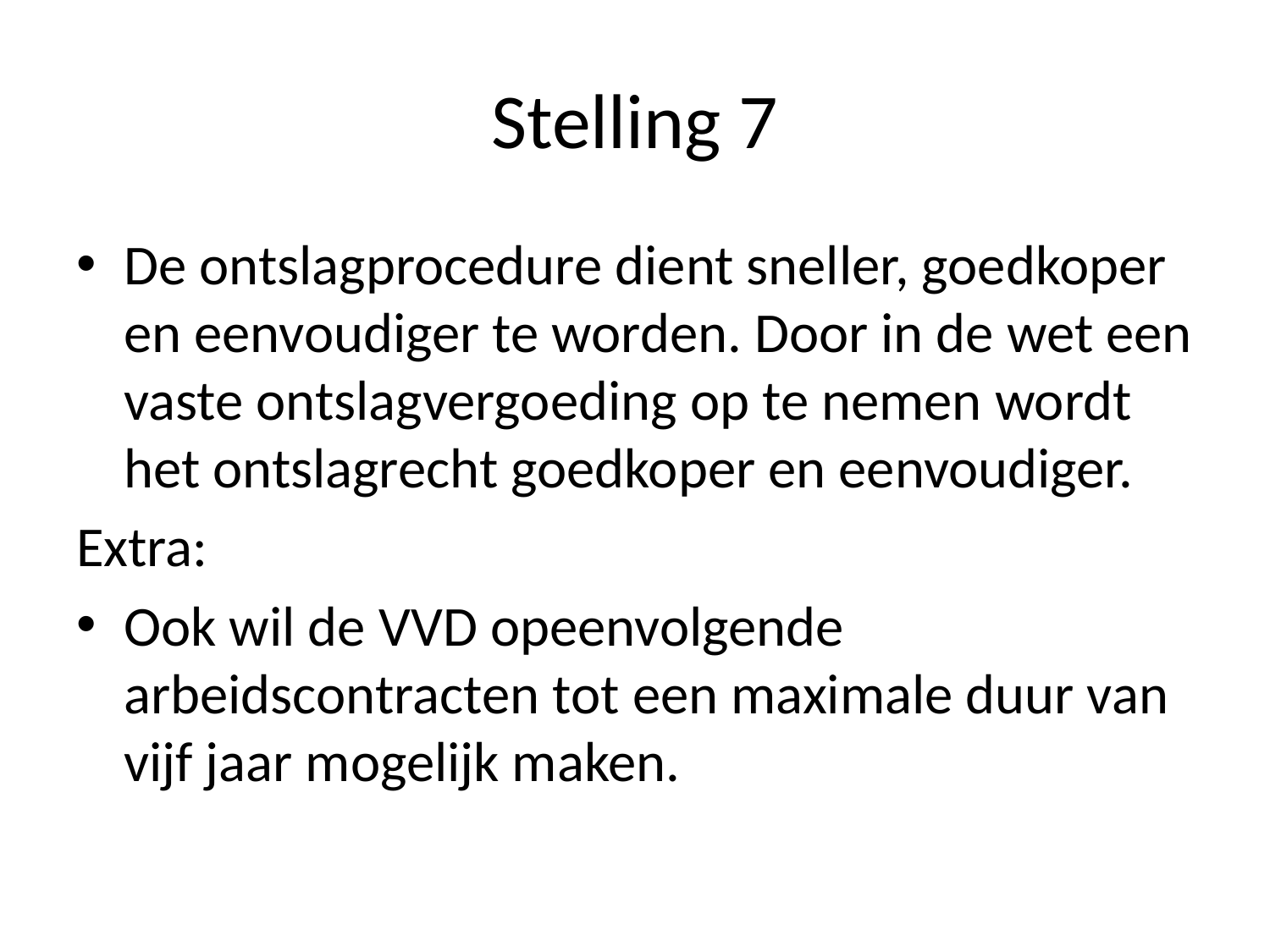

# Stelling 7
De ontslagprocedure dient sneller, goedkoper en eenvoudiger te worden. Door in de wet een vaste ontslagvergoeding op te nemen wordt het ontslagrecht goedkoper en eenvoudiger.
Extra:
Ook wil de VVD opeenvolgende arbeidscontracten tot een maximale duur van vijf jaar mogelijk maken.